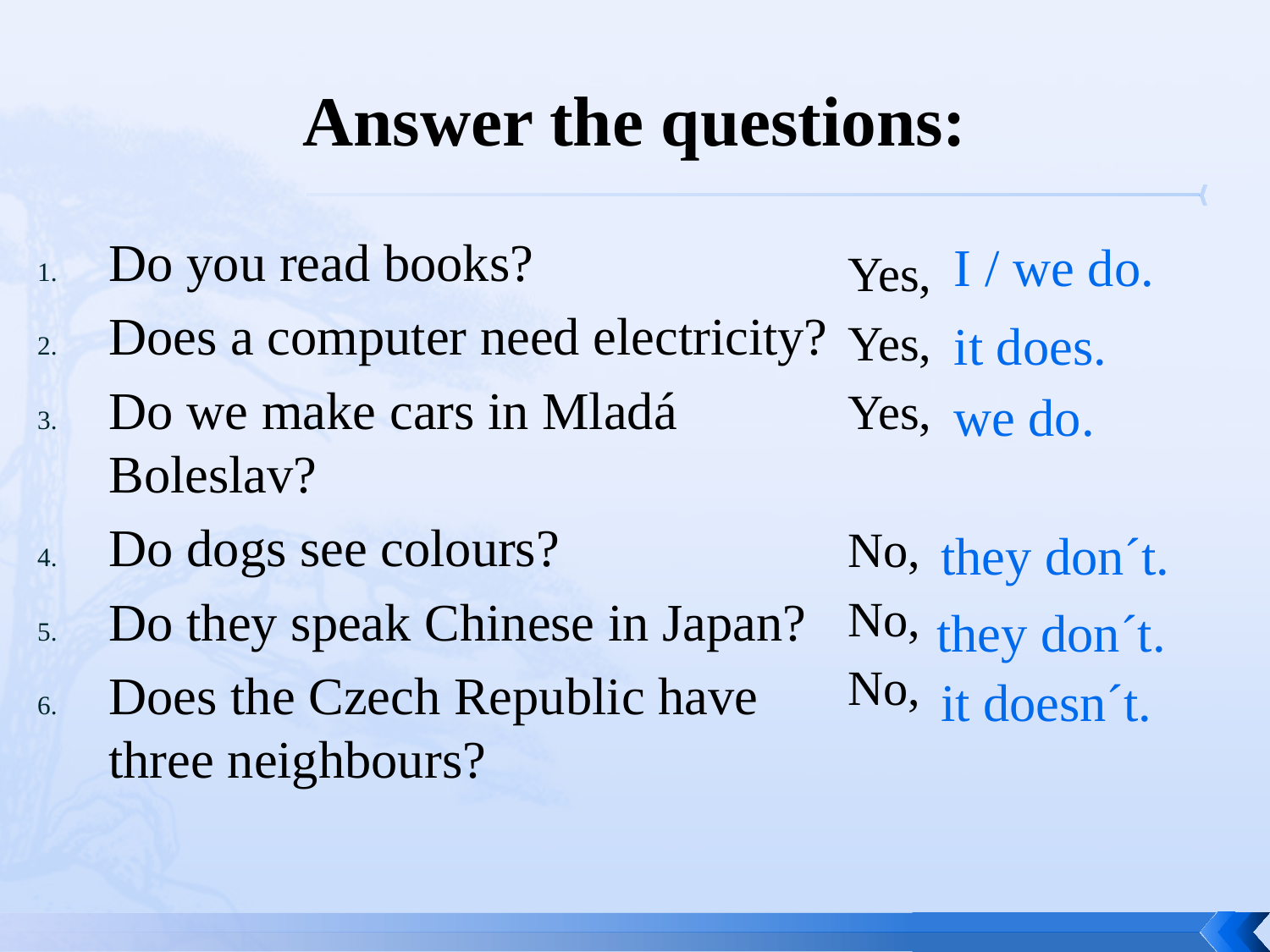

# Answer the questions:
Do you read books?
Does a computer need electricity?
Do we make cars in Mladá Boleslav?
Do dogs see colours?
Do they speak Chinese in Japan?
Does the Czech Republic have three neighbours?

I / we do.
Yes,
Yes,
Yes,

No,
No,
No,
it does.
we do.
they don´t.
they don´t.
it doesn´t.